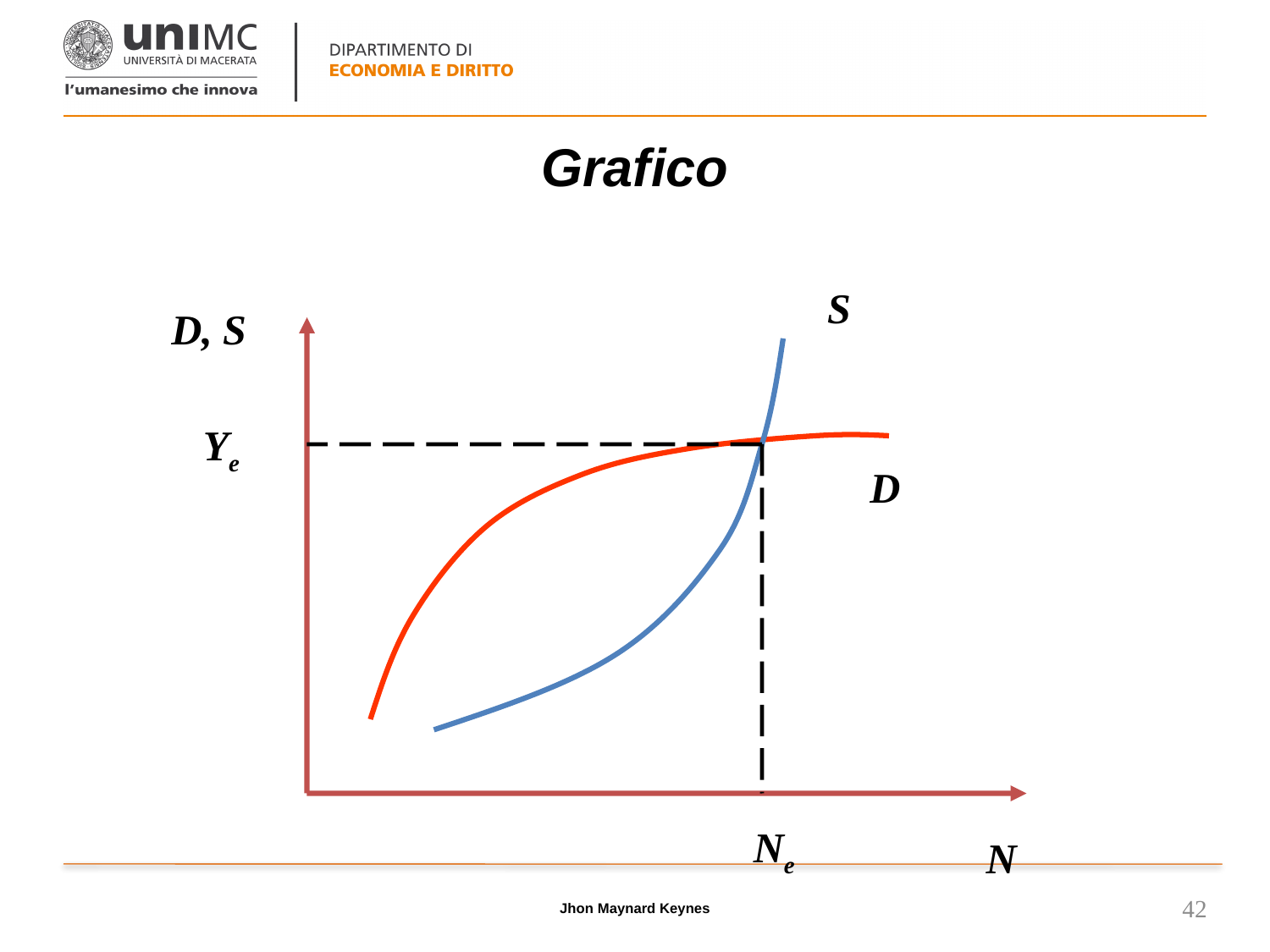

# Grafico
S
D, S

Ye

D

Ne
N
Jhon Maynard Keynes
42